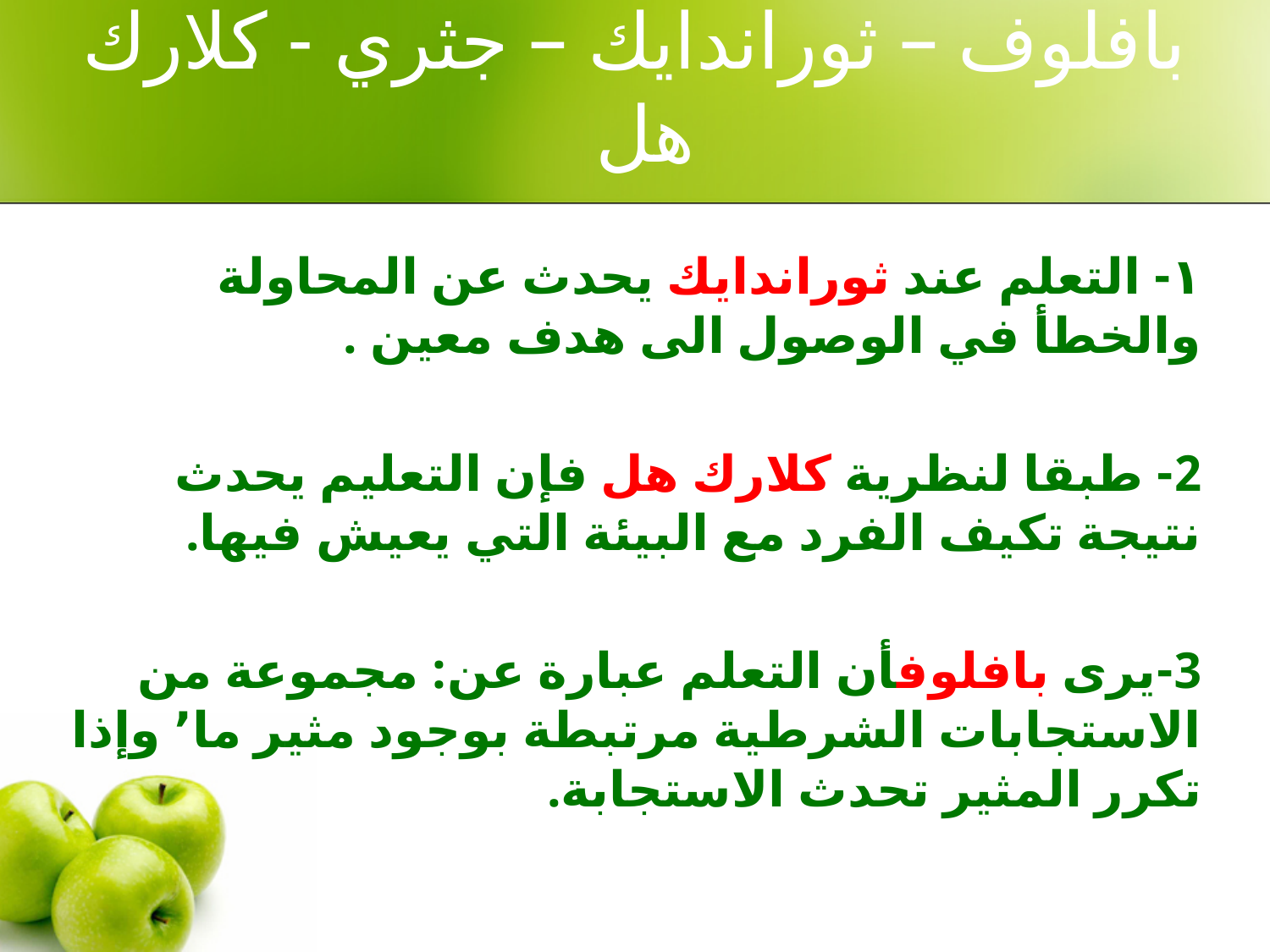

# بافلوف – ثوراندايك – جثري - كلارك هل
١- التعلم عند ثوراندايك يحدث عن المحاولة والخطأ في الوصول الى هدف معين .

2- طبقا لنظرية كلارك هل فإن التعليم يحدث نتيجة تكيف الفرد مع البيئة التي يعيش فيها.

3-يرى بافلوفأن التعلم عبارة عن: مجموعة من الاستجابات الشرطية مرتبطة بوجود مثير ما٬ وإذا تكرر المثير تحدث الاستجابة.